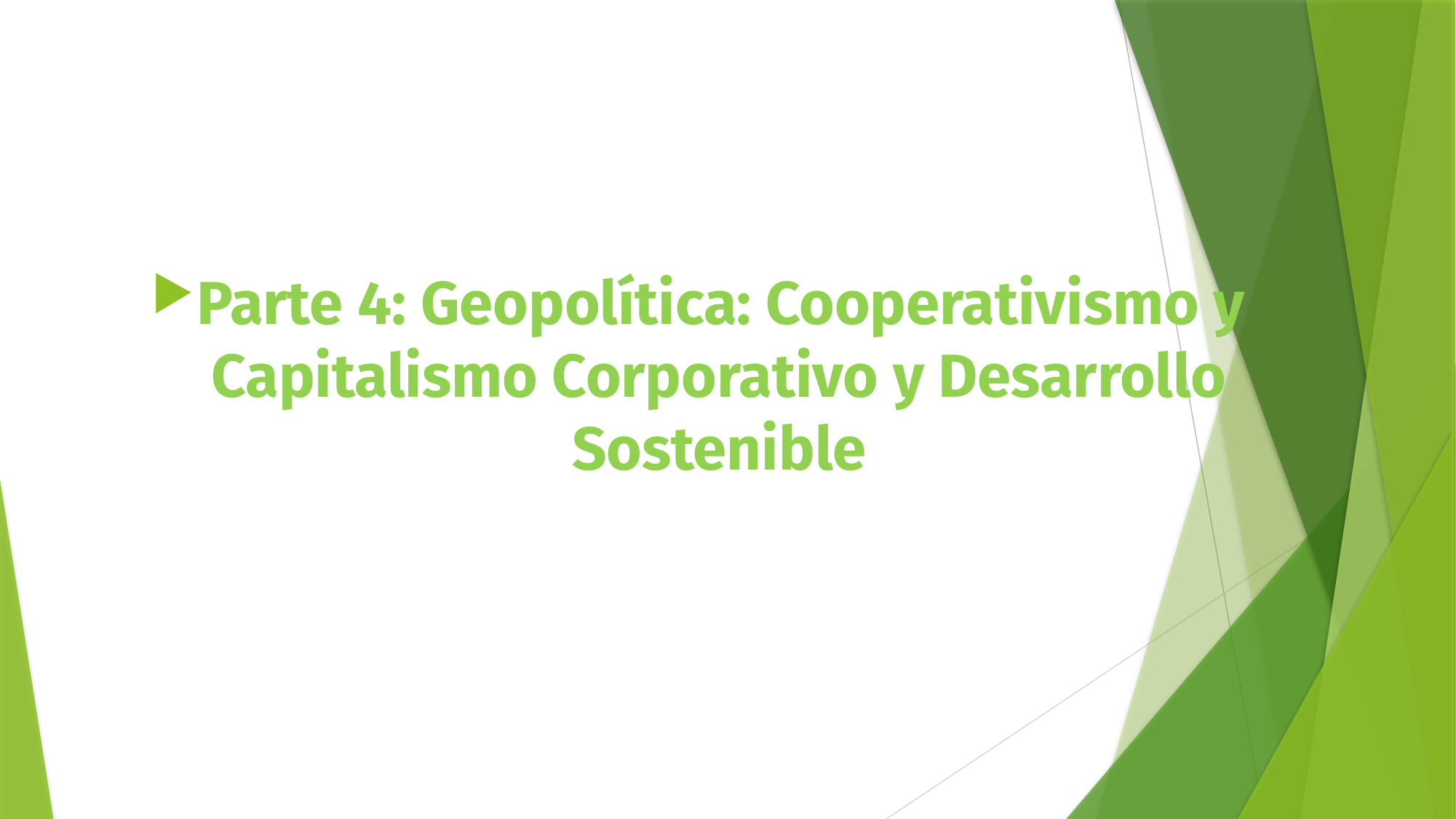

Parte 4: Geopolítica: Cooperativismo y Capitalismo Corporativo y Desarrollo Sostenible